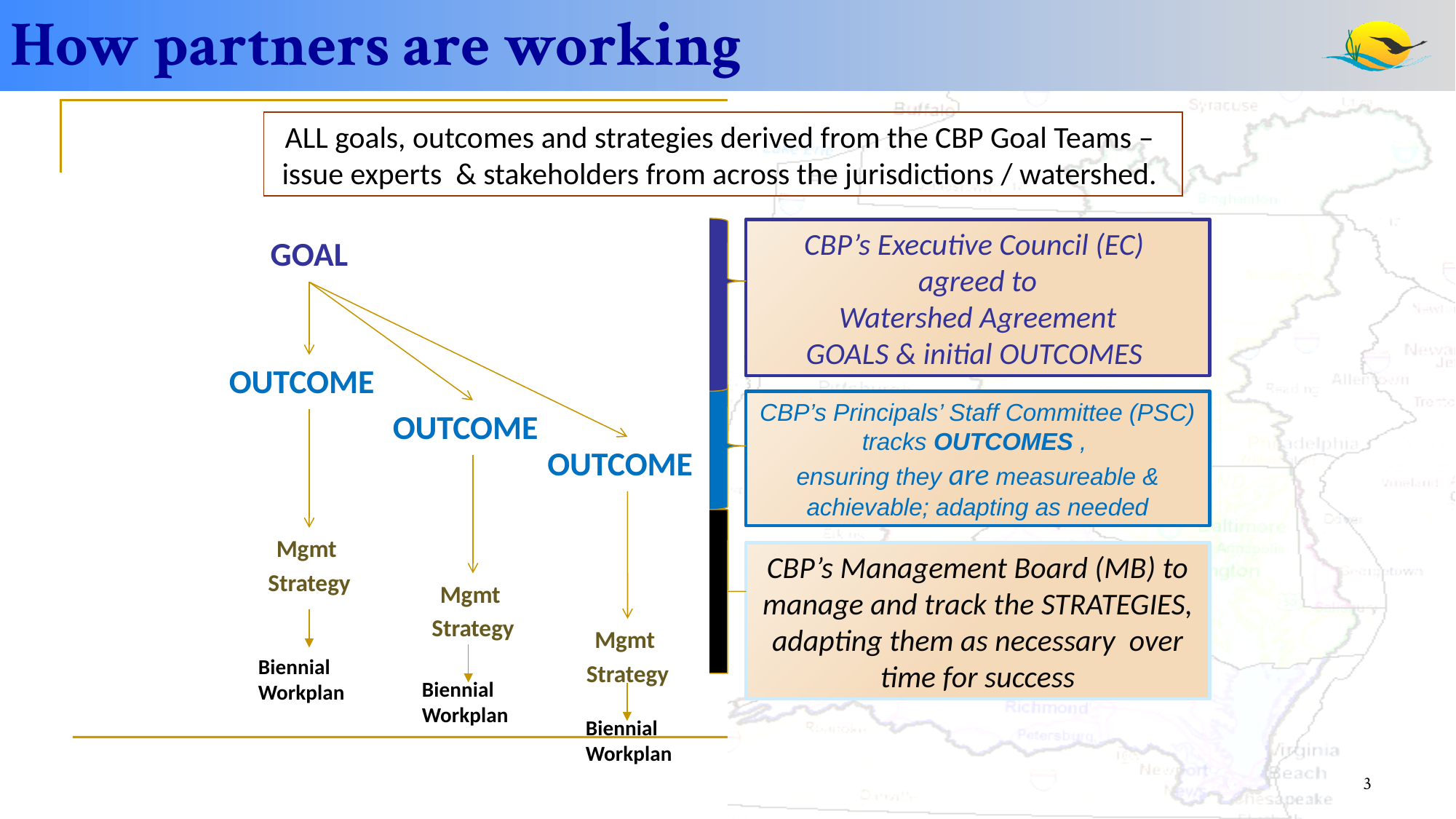

How partners are working

ALL goals, outcomes and strategies derived from the CBP Goal Teams –
issue experts  & stakeholders from across the jurisdictions / watershed.

CBP’s Executive Council (EC)
agreed to
Watershed Agreement
GOALS & initial OUTCOMES
GOAL

OUTCOME

CBP’s Principals’ Staff Committee (PSC) tracks OUTCOMES ,
ensuring they are measureable & achievable; adapting as needed
OUTCOME
OUTCOME

Mgmt
Strategy
CBP’s Management Board (MB) to manage and track the STRATEGIES, adapting them as necessary  over time for success
Mgmt
Strategy
Mgmt
Strategy
Biennial Workplan
Biennial Workplan
Biennial Workplan
3